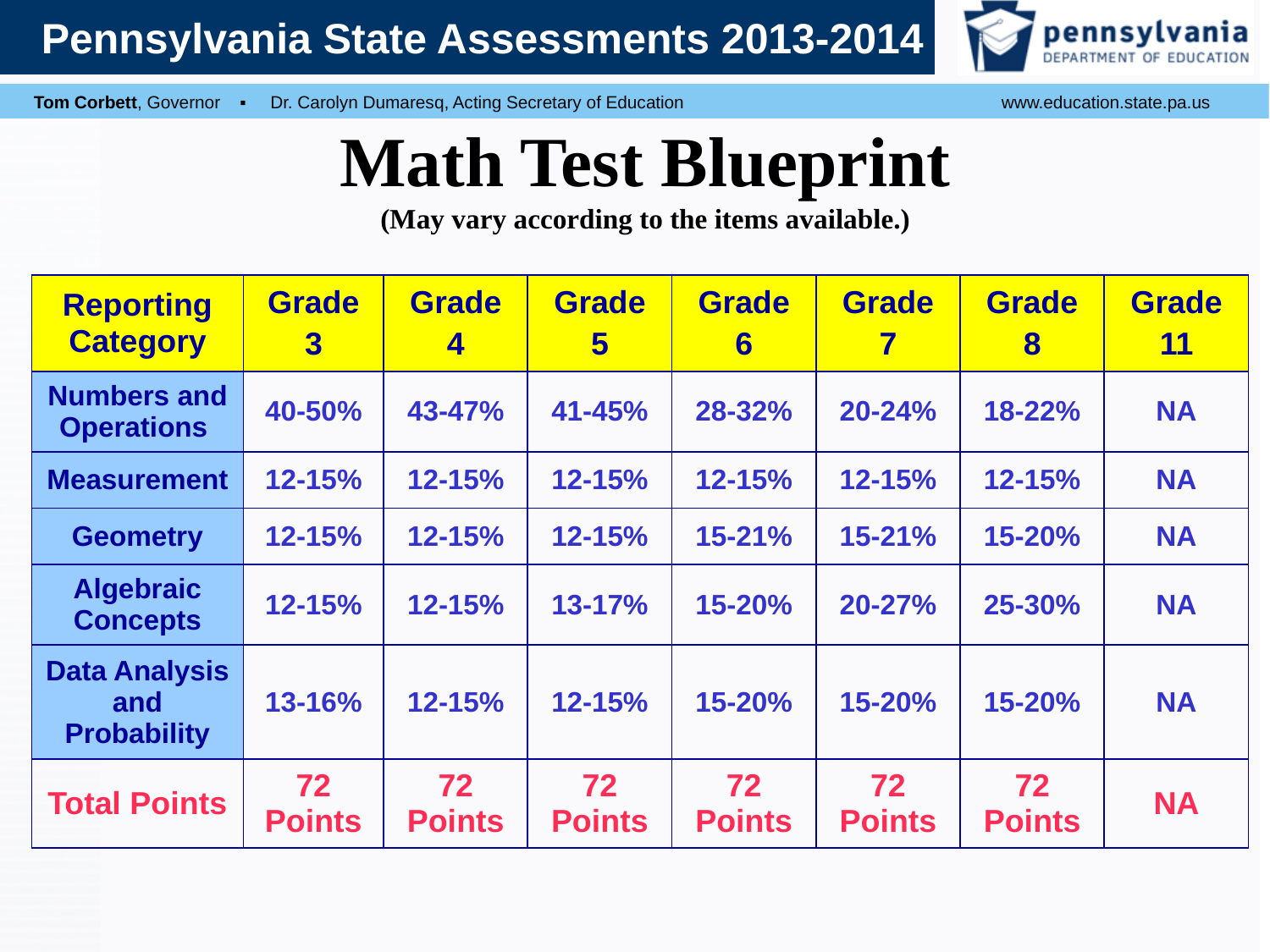

# Math Test Blueprint (May vary according to the items available.)
| Reporting Category | Grade 3 | Grade 4 | Grade 5 | Grade 6 | Grade 7 | Grade 8 | Grade 11 |
| --- | --- | --- | --- | --- | --- | --- | --- |
| Numbers and Operations | 40-50% | 43-47% | 41-45% | 28-32% | 20-24% | 18-22% | NA |
| Measurement | 12-15% | 12-15% | 12-15% | 12-15% | 12-15% | 12-15% | NA |
| Geometry | 12-15% | 12-15% | 12-15% | 15-21% | 15-21% | 15-20% | NA |
| Algebraic Concepts | 12-15% | 12-15% | 13-17% | 15-20% | 20-27% | 25-30% | NA |
| Data Analysis and Probability | 13-16% | 12-15% | 12-15% | 15-20% | 15-20% | 15-20% | NA |
| Total Points | 72 Points | 72 Points | 72 Points | 72 Points | 72 Points | 72 Points | NA |